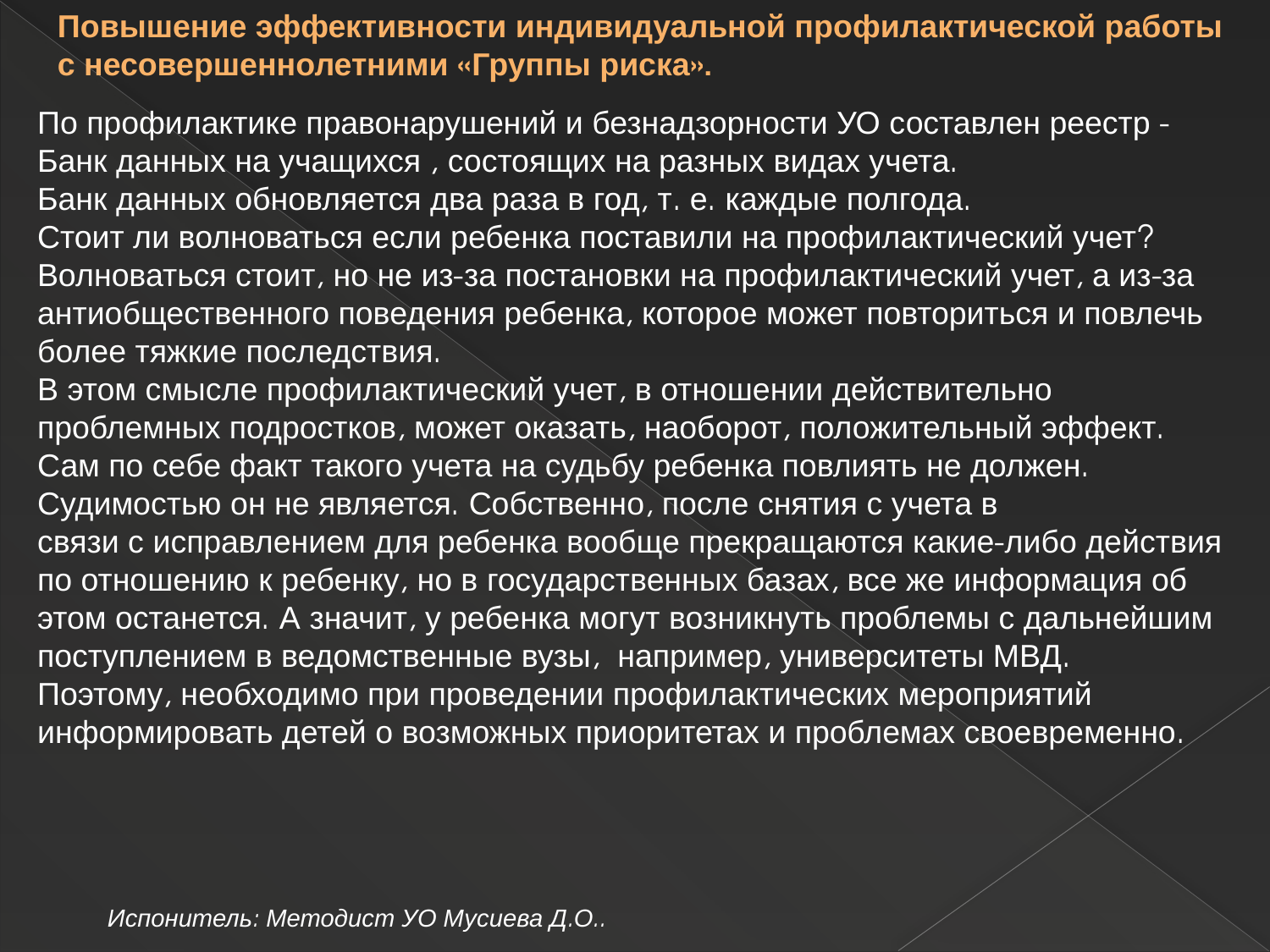

Повышение эффективности индивидуальной профилактической работы с несовершеннолетними «Группы риска».
По профилактике правонарушений и безнадзорности УО составлен реестр - Банк данных на учащихся , состоящих на разных видах учета.
Банк данных обновляется два раза в год, т. е. каждые полгода.
Стоит ли волноваться если ребенка поставили на профилактический учет?
Волноваться стоит, но не из-за постановки на профилактический учет, а из-за антиобщественного поведения ребенка, которое может повториться и повлечь более тяжкие последствия.
В этом смысле профилактический учет, в отношении действительно проблемных подростков, может оказать, наоборот, положительный эффект. Сам по себе факт такого учета на судьбу ребенка повлиять не должен. Судимостью он не является. Собственно, после снятия с учета в
связи с исправлением для ребенка вообще прекращаются какие-либо действия по отношению к ребенку, но в государственных базах, все же информация об этом останется. А значит, у ребенка могут возникнуть проблемы с дальнейшим поступлением в ведомственные вузы,  например, университеты МВД.
Поэтому, необходимо при проведении профилактических мероприятий информировать детей о возможных приоритетах и проблемах своевременно.
Испонитель: Методист УО Мусиева Д.О..